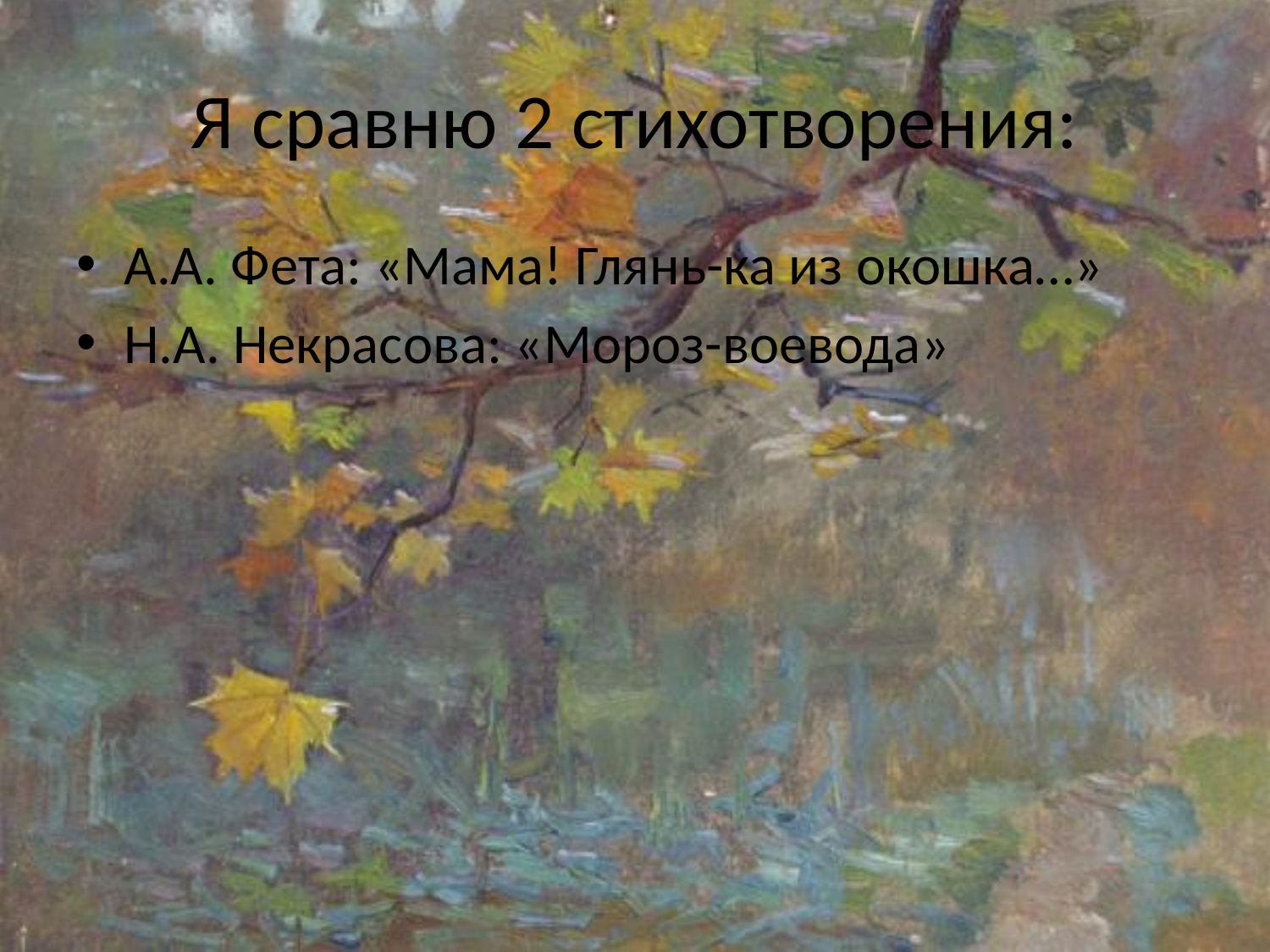

# Я сравню 2 стихотворения:
А.А. Фета: «Мама! Глянь-ка из окошка…»
Н.А. Некрасова: «Мороз-воевода»